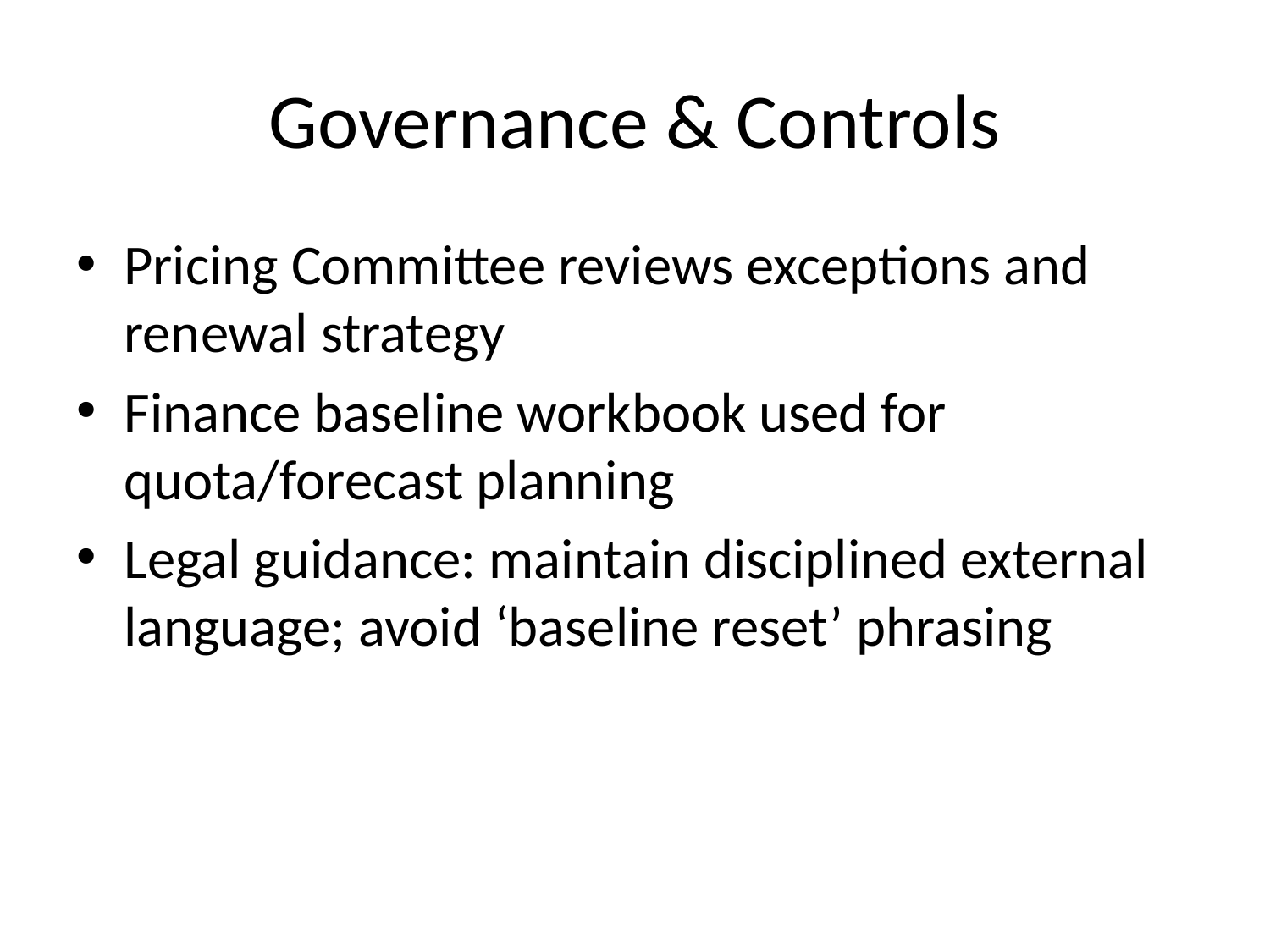

# Governance & Controls
Pricing Committee reviews exceptions and renewal strategy
Finance baseline workbook used for quota/forecast planning
Legal guidance: maintain disciplined external language; avoid ‘baseline reset’ phrasing